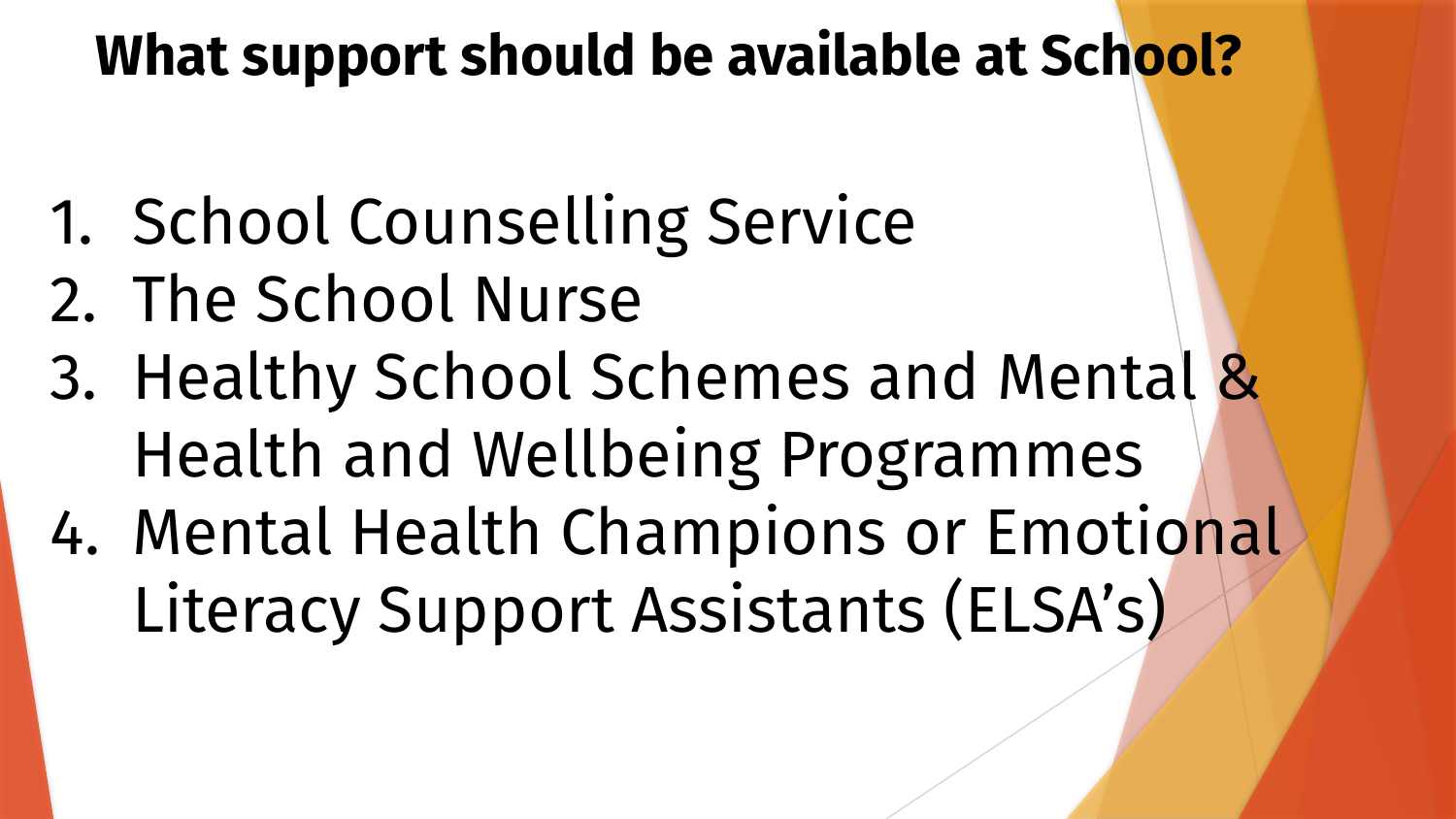

What support should be available at School?

School Counselling Service
The School Nurse
Healthy School Schemes and Mental & Health and Wellbeing Programmes
Mental Health Champions or Emotional Literacy Support Assistants (ELSA’s)